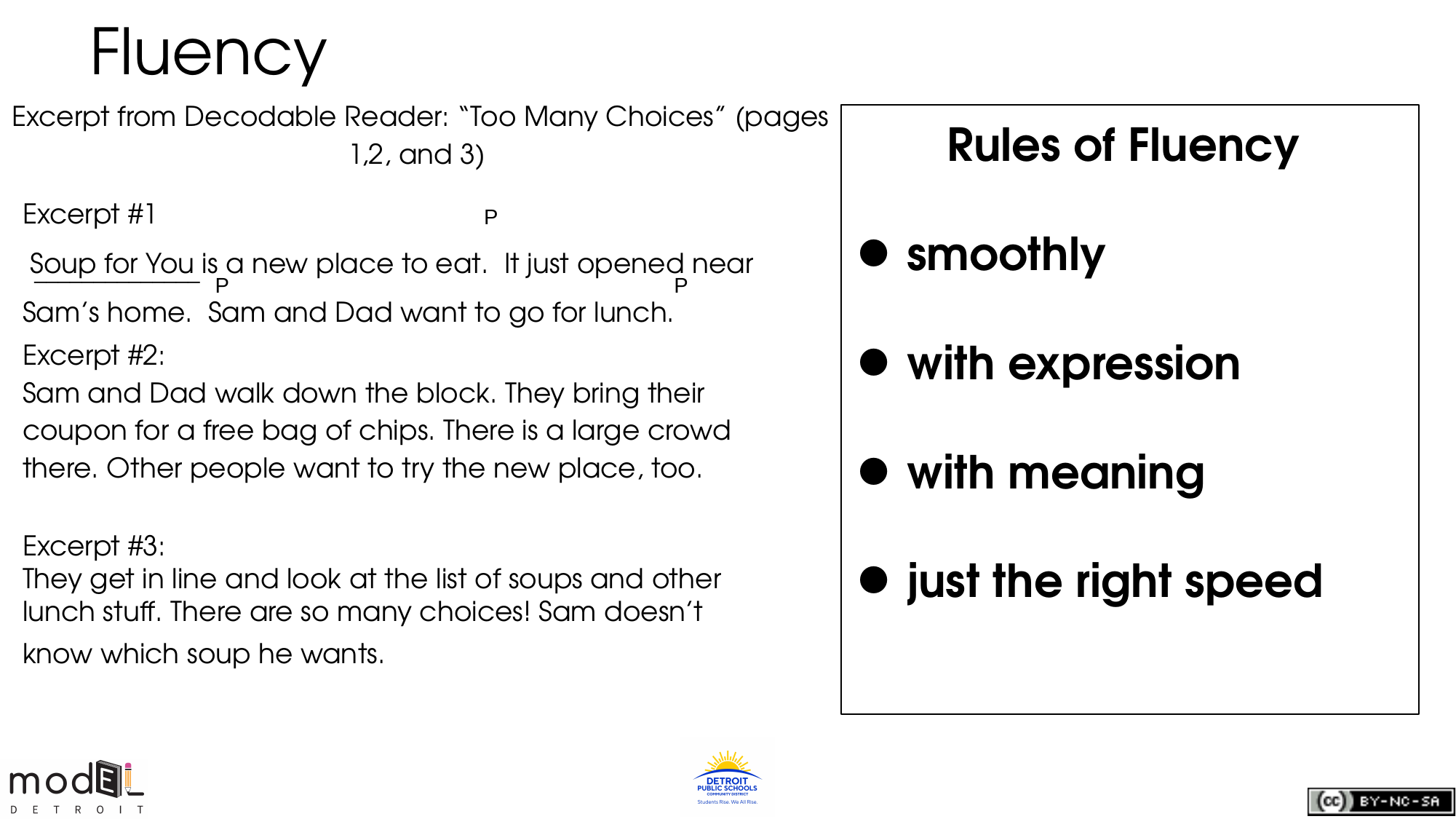

Fluency
Excerpt from Decodable Reader: “Too Many Choices” (pages 1,2, and 3)

Rules of Fluency

smoothly

with expression

with meaning

just the right speed
Excerpt #1
 Soup for You is a new place to eat.  It just opened near Sam’s home.  Sam and Dad want to go for lunch.

P
  ______________
P
P
Excerpt #2:
Sam and Dad walk down the block. They bring their coupon for a free bag of chips. There is a large crowd there. Other people want to try the new place, too.
Excerpt #3:
They get in line and look at the list of soups and other lunch stuff. There are so many choices! Sam doesn’t know which soup he wants.